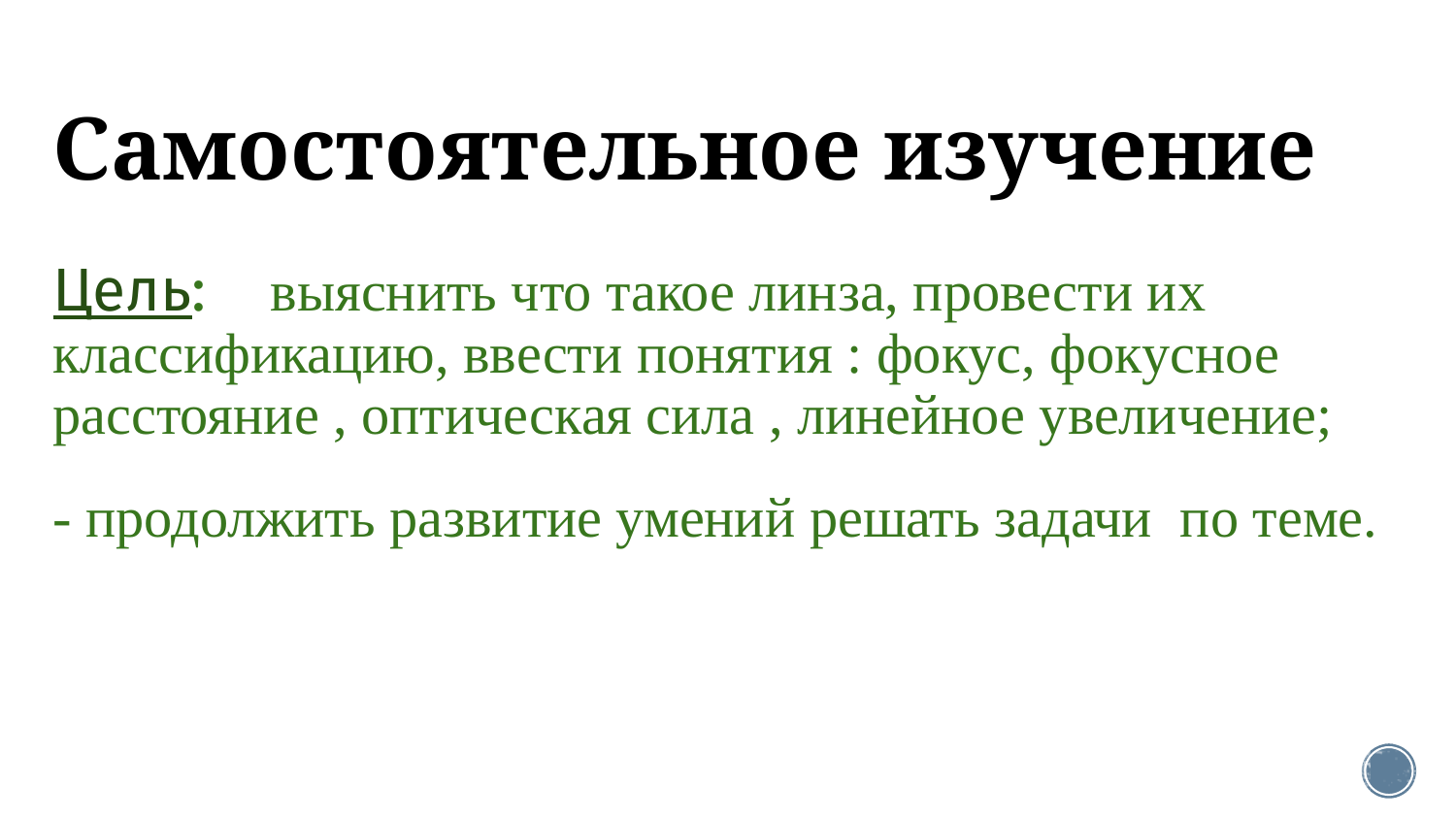

# Самостоятельное изучение
Цель:    выяснить что такое линза, провести их классификацию, ввести понятия : фокус, фокусное расстояние , оптическая сила , линейное увеличение;
- продолжить развитие умений решать задачи  по теме.